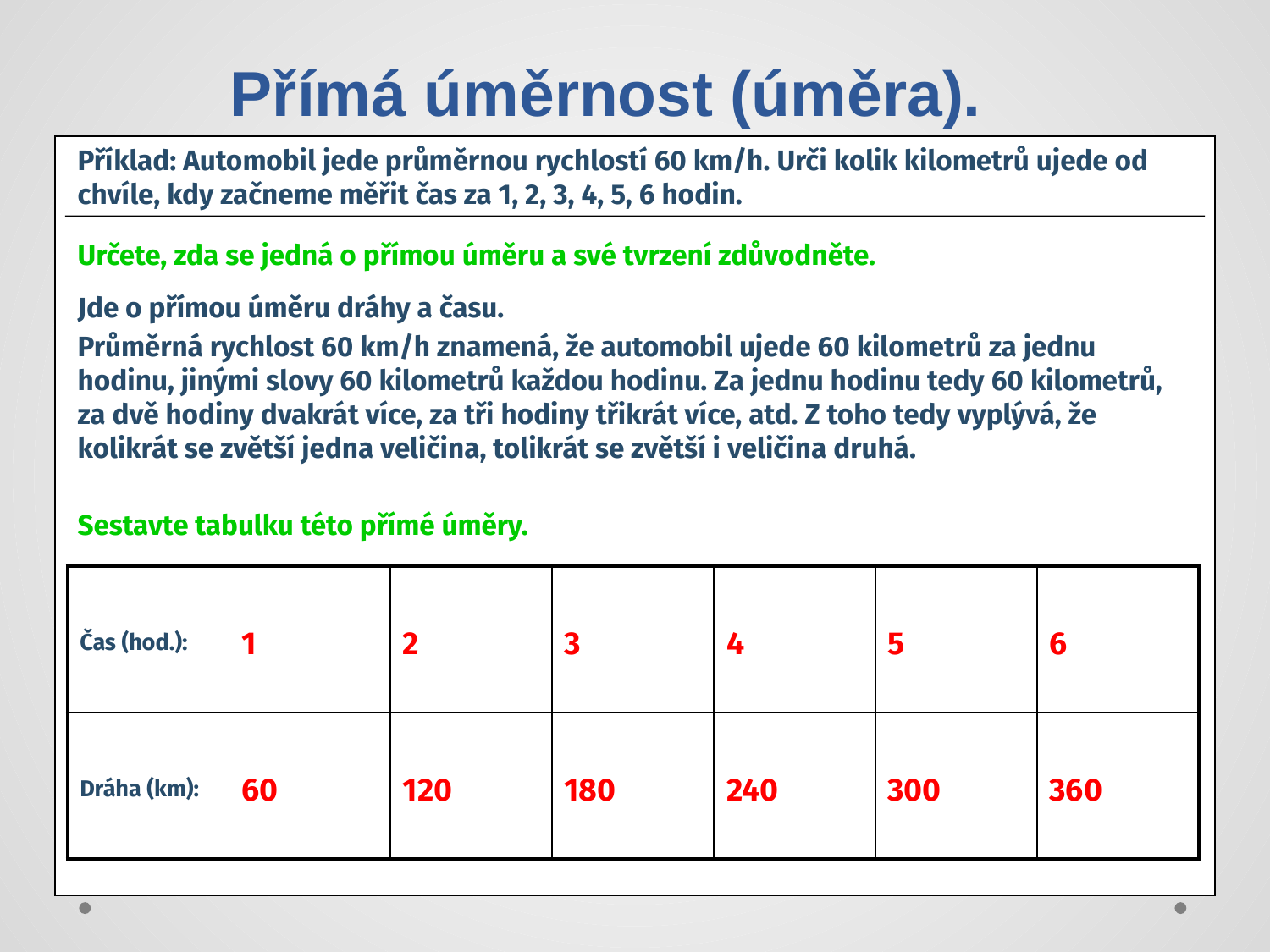

# Přímá úměrnost (úměra).

Příklad: Automobil jede průměrnou rychlostí 60 km/h. Urči kolik kilometrů ujede od chvíle, kdy začneme měřit čas za 1, 2, 3, 4, 5, 6 hodin.
Určete, zda se jedná o přímou úměru a své tvrzení zdůvodněte.

Jde o přímou úměru dráhy a času.
Průměrná rychlost 60 km/h znamená, že automobil ujede 60 kilometrů za jednu hodinu, jinými slovy 60 kilometrů každou hodinu. Za jednu hodinu tedy 60 kilometrů, za dvě hodiny dvakrát více, za tři hodiny třikrát více, atd. Z toho tedy vyplývá, že kolikrát se zvětší jedna veličina, tolikrát se zvětší i veličina druhá.
Sestavte tabulku této přímé úměry.
| Čas (hod.): | 1 | 2 | 3 | 4 | 5 | 6 |
| --- | --- | --- | --- | --- | --- | --- |
| Dráha (km): | 60 | 120 | 180 | 240 | 300 | 360 |